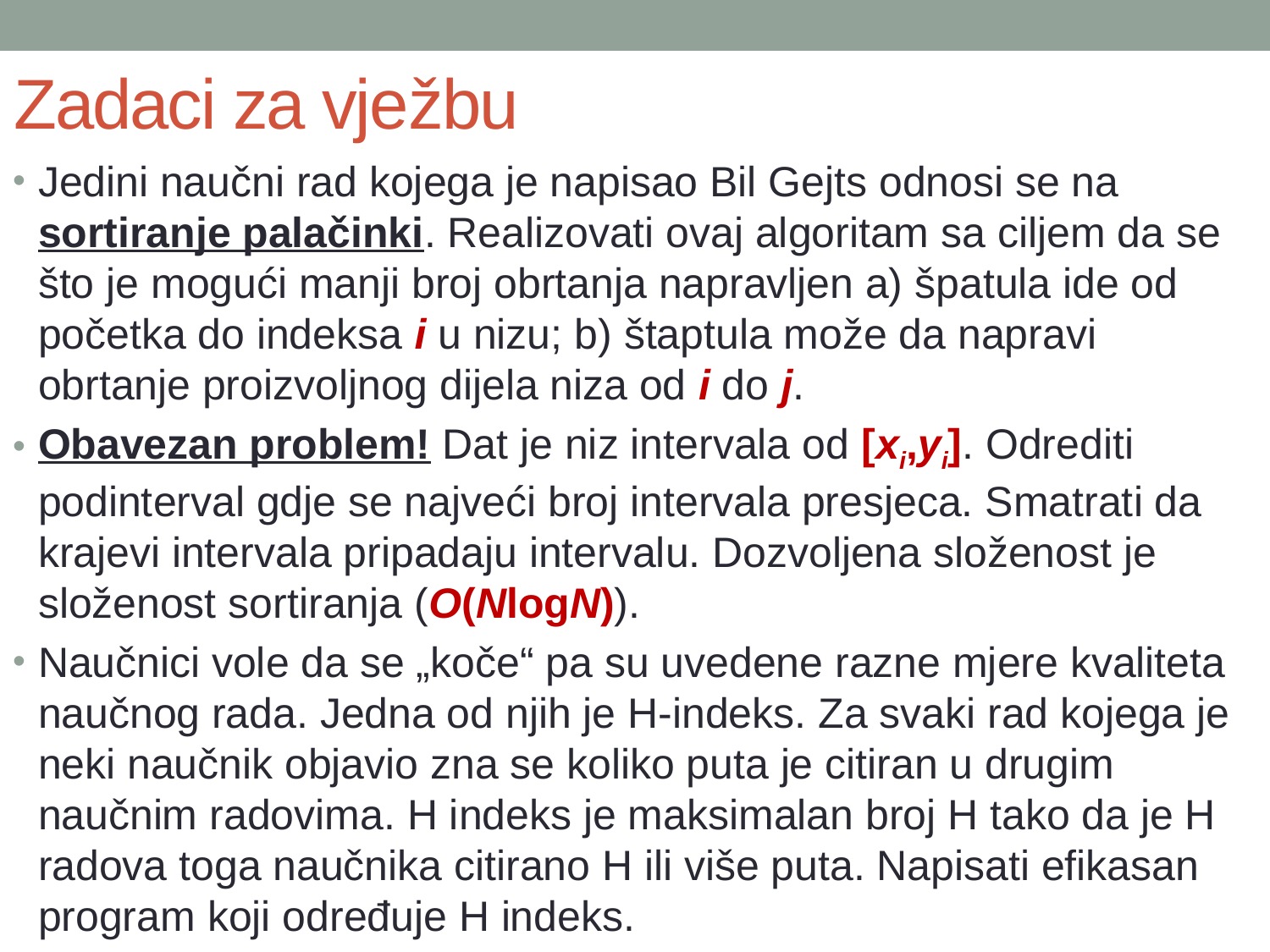

# Zadaci za vježbu
Jedini naučni rad kojega je napisao Bil Gejts odnosi se na sortiranje palačinki. Realizovati ovaj algoritam sa ciljem da se što je mogući manji broj obrtanja napravljen a) špatula ide od početka do indeksa i u nizu; b) štaptula može da napravi obrtanje proizvoljnog dijela niza od i do j.
Obavezan problem! Dat je niz intervala od [xi,yi]. Odrediti podinterval gdje se najveći broj intervala presjeca. Smatrati da krajevi intervala pripadaju intervalu. Dozvoljena složenost je složenost sortiranja (O(NlogN)).
Naučnici vole da se „koče“ pa su uvedene razne mjere kvaliteta naučnog rada. Jedna od njih je H-indeks. Za svaki rad kojega je neki naučnik objavio zna se koliko puta je citiran u drugim naučnim radovima. H indeks je maksimalan broj H tako da je H radova toga naučnika citirano H ili više puta. Napisati efikasan program koji određuje H indeks.